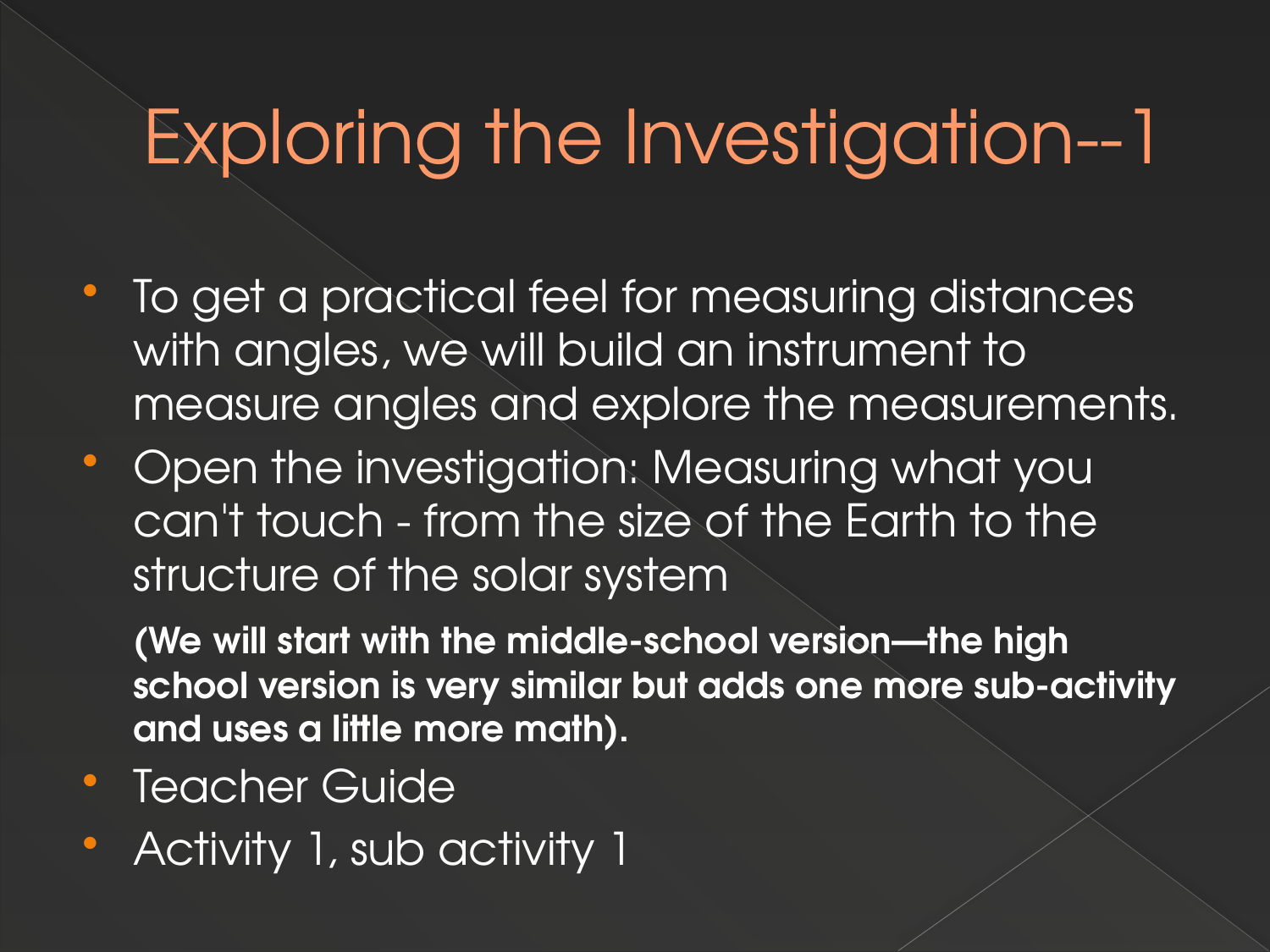

# Exploring the Investigation--1
To get a practical feel for measuring distances with angles, we will build an instrument to measure angles and explore the measurements.
Open the investigation: Measuring what you can't touch - from the size of the Earth to the structure of the solar system
		(We will start with the middle-school version—the high school version is very similar but adds one more sub-activity and uses a little more math).
Teacher Guide
Activity 1, sub activity 1